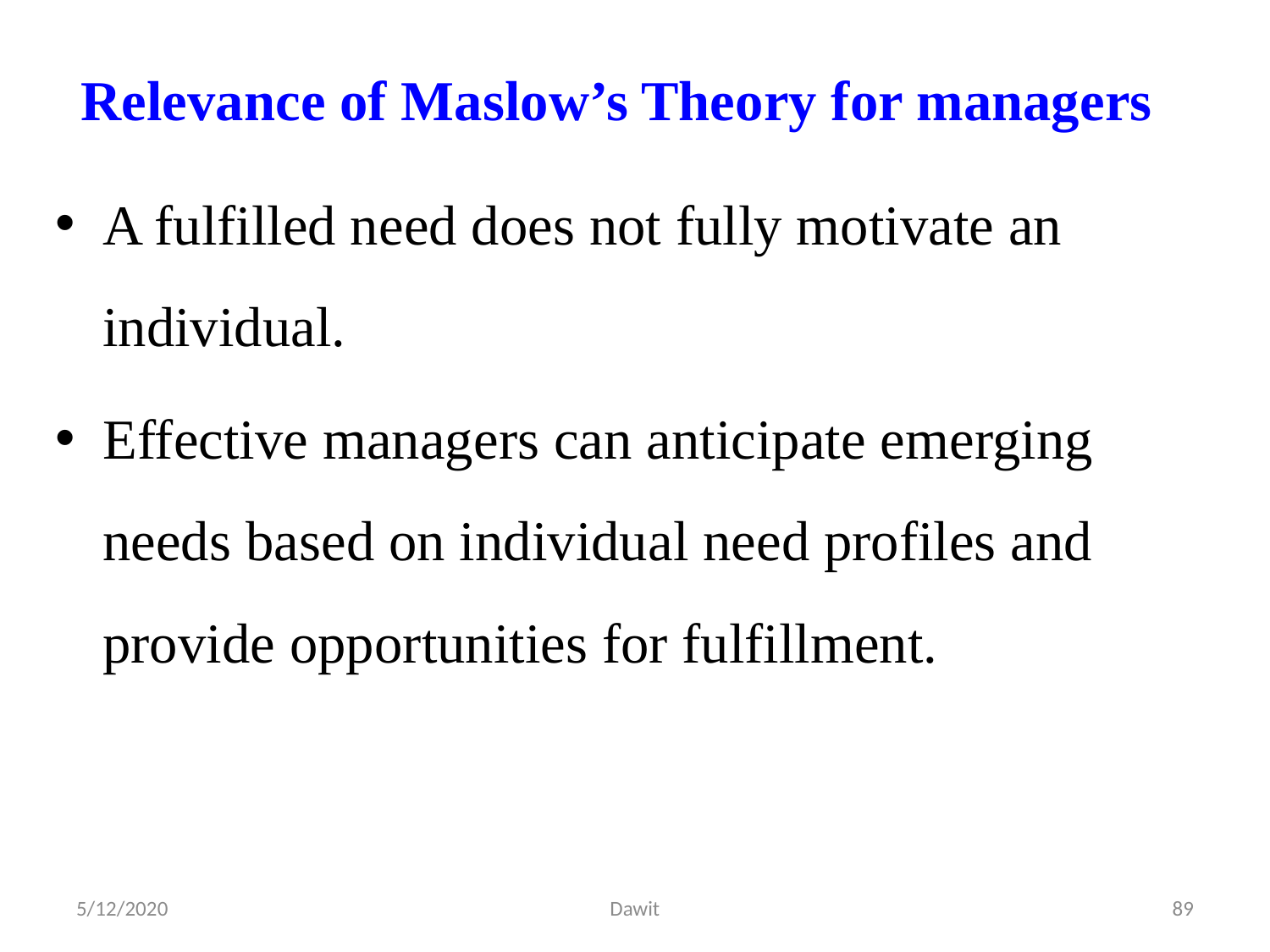

# Relevance of Maslow’s Theory for managers
A fulfilled need does not fully motivate an individual.
Effective managers can anticipate emerging needs based on individual need profiles and provide opportunities for fulfillment.

5/12/2020
Dawit
89